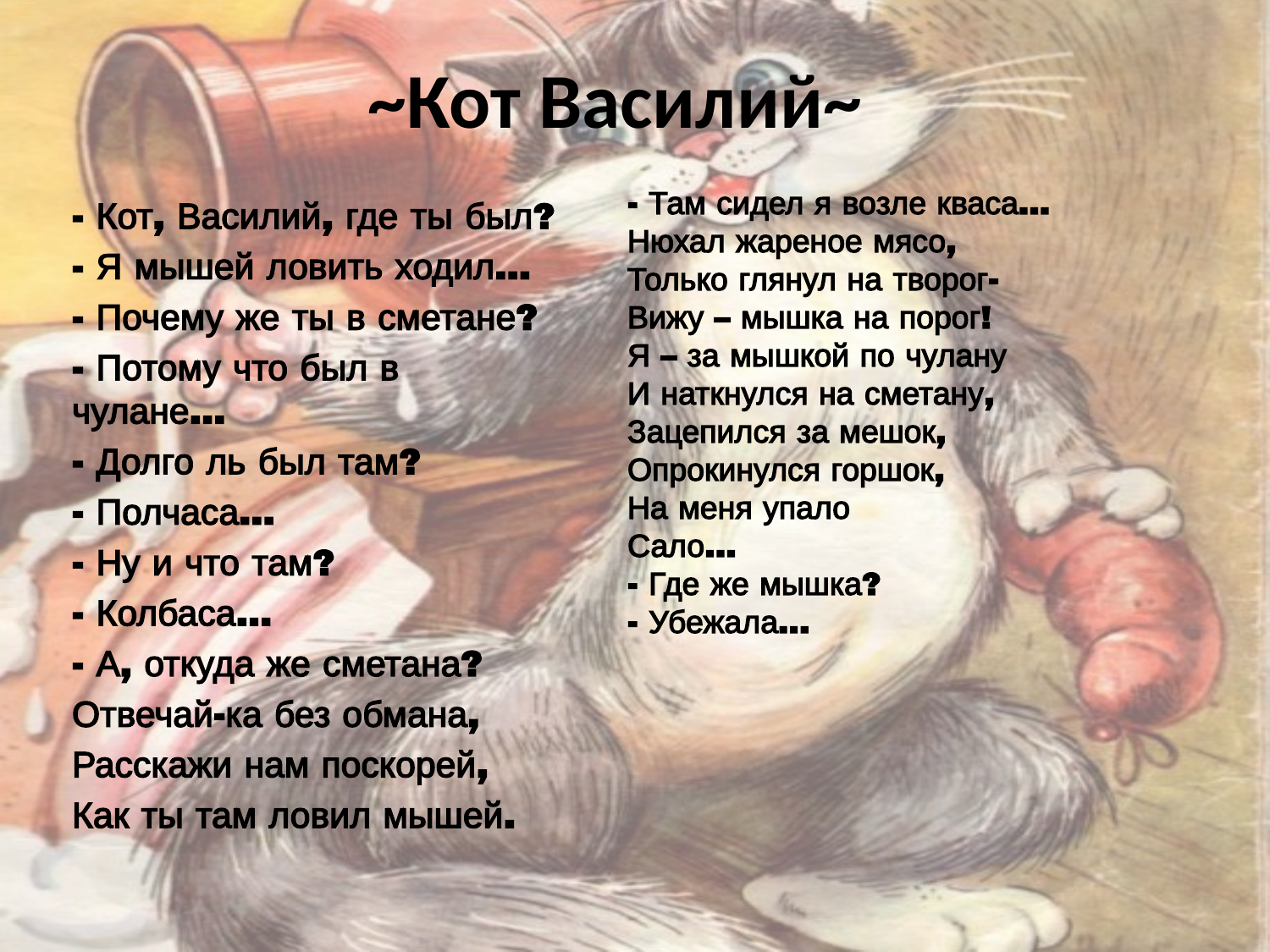

# ~Кот Василий~
- Там сидел я возле кваса…
Нюхал жареное мясо,
Только глянул на творог-
Вижу – мышка на порог!
Я – за мышкой по чулану
И наткнулся на сметану,
Зацепился за мешок,
Опрокинулся горшок,
На меня упало
Сало…
- Где же мышка?
- Убежала…
- Кот, Василий, где ты был?
- Я мышей ловить ходил…
- Почему же ты в сметане?
- Потому что был в чулане…
- Долго ль был там?
- Полчаса…
- Ну и что там?
- Колбаса…
- А, откуда же сметана?
Отвечай-ка без обмана,
Расскажи нам поскорей,
Как ты там ловил мышей.